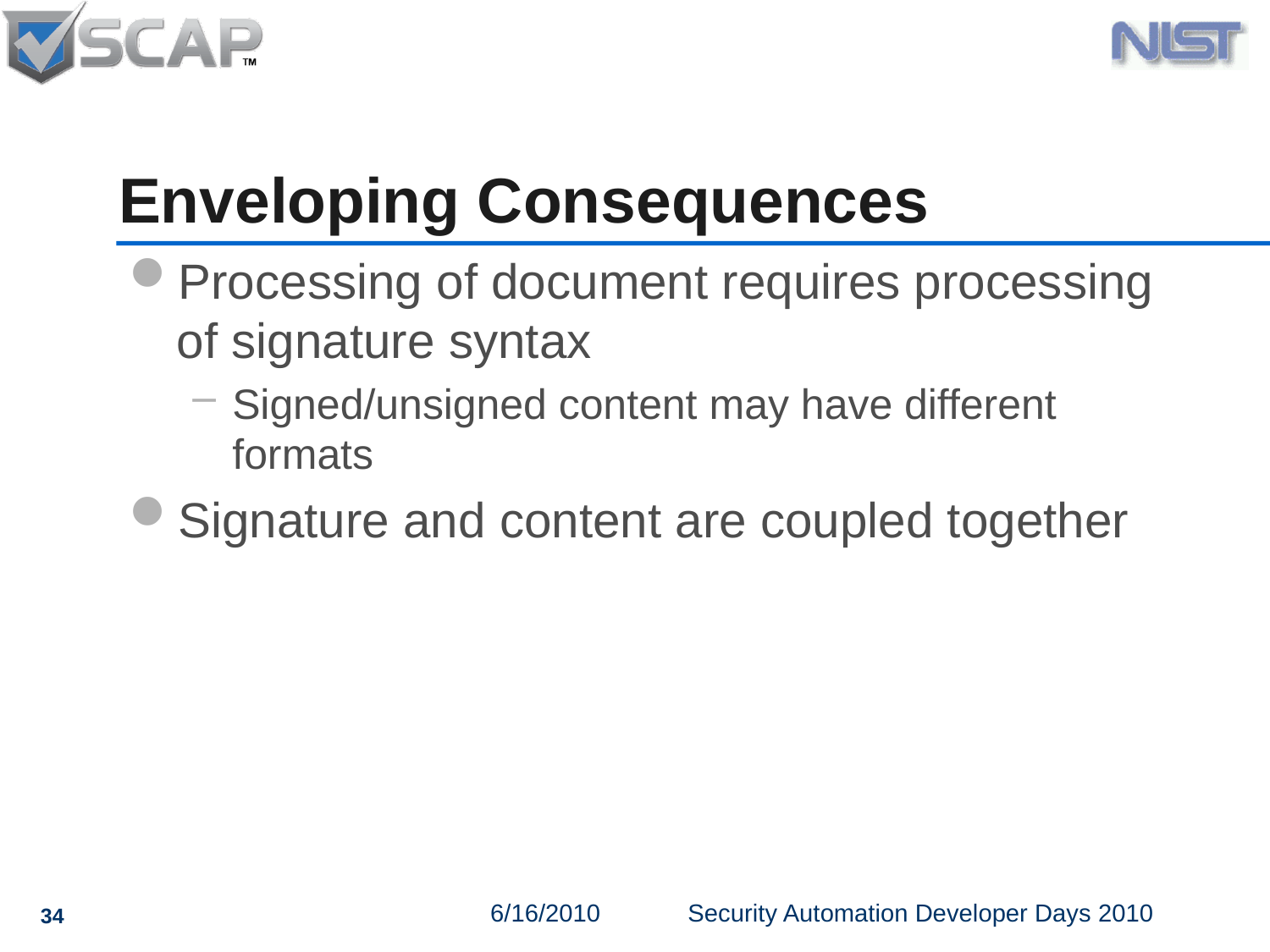

# Enveloping Consequences
Processing of document requires processing of signature syntax
Signed/unsigned content may have different formats
Signature and content are coupled together
34
6/16/2010
Security Automation Developer Days 2010